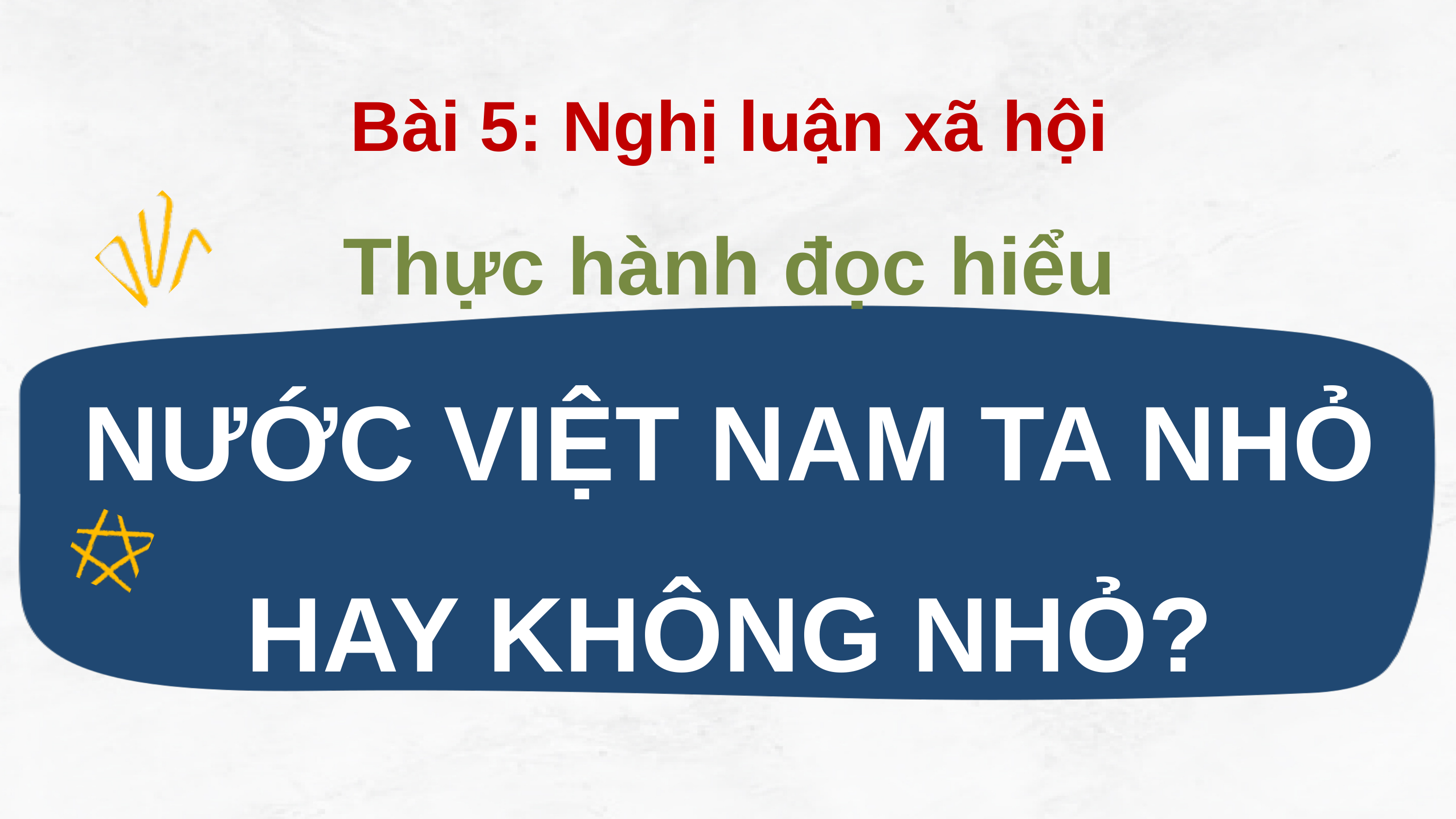

Bài 5: Nghị luận xã hội
Thực hành đọc hiểu
NƯỚC VIỆT NAM TA NHỎ HAY KHÔNG NHỎ?